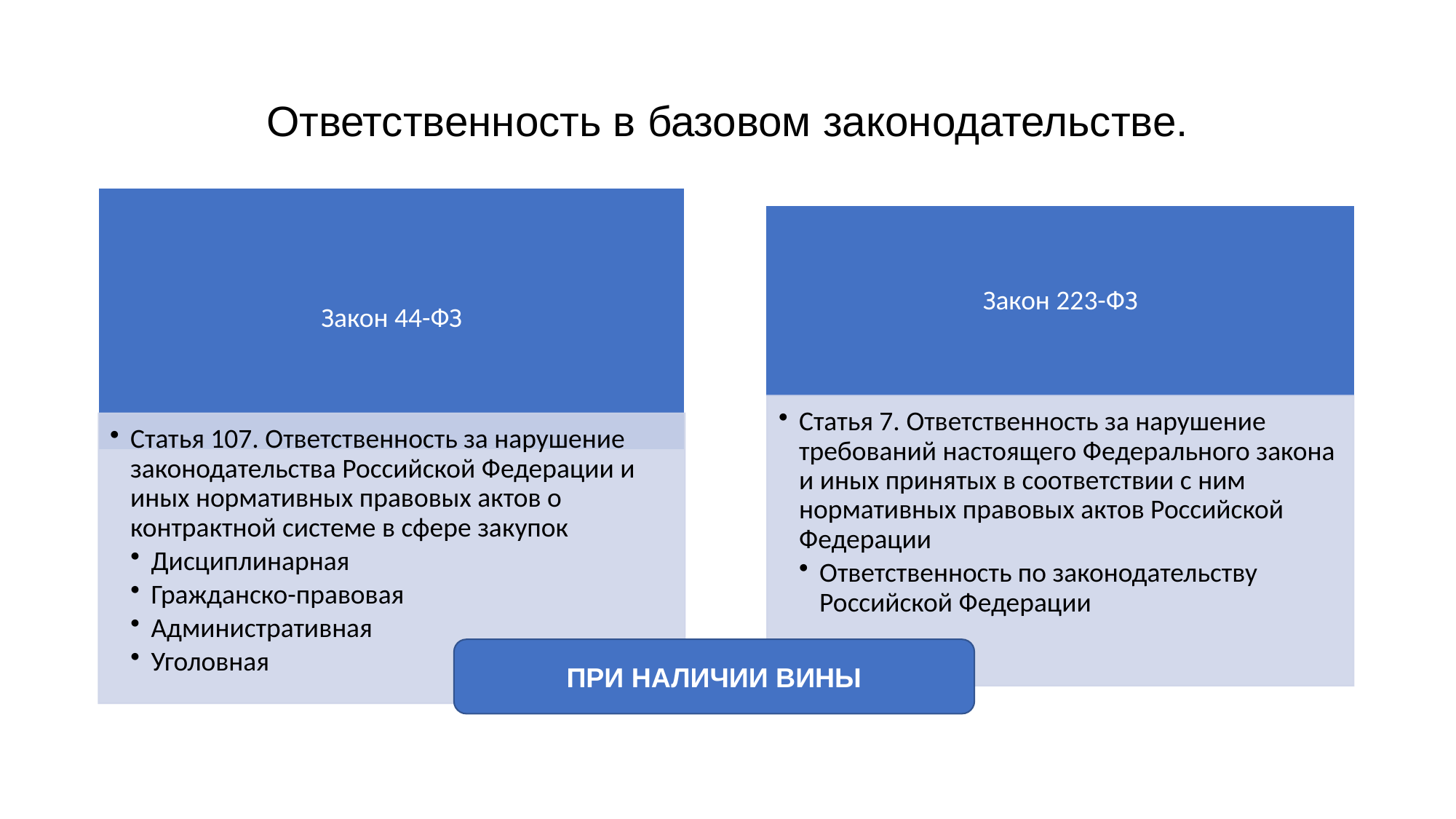

# Ответственность в базовом законодательстве.
Закон 44-ФЗ
Статья 107. Ответственность за нарушение законодательства Российской Федерации и иных нормативных правовых актов о контрактной системе в сфере закупок
Дисциплинарная
Гражданско-правовая
Административная
Уголовная
Закон 223-ФЗ
Статья 7. Ответственность за нарушение требований настоящего Федерального закона и иных принятых в соответствии с ним нормативных правовых актов Российской Федерации
Ответственность по законодательству Российской Федерации
ПРИ НАЛИЧИИ ВИНЫ